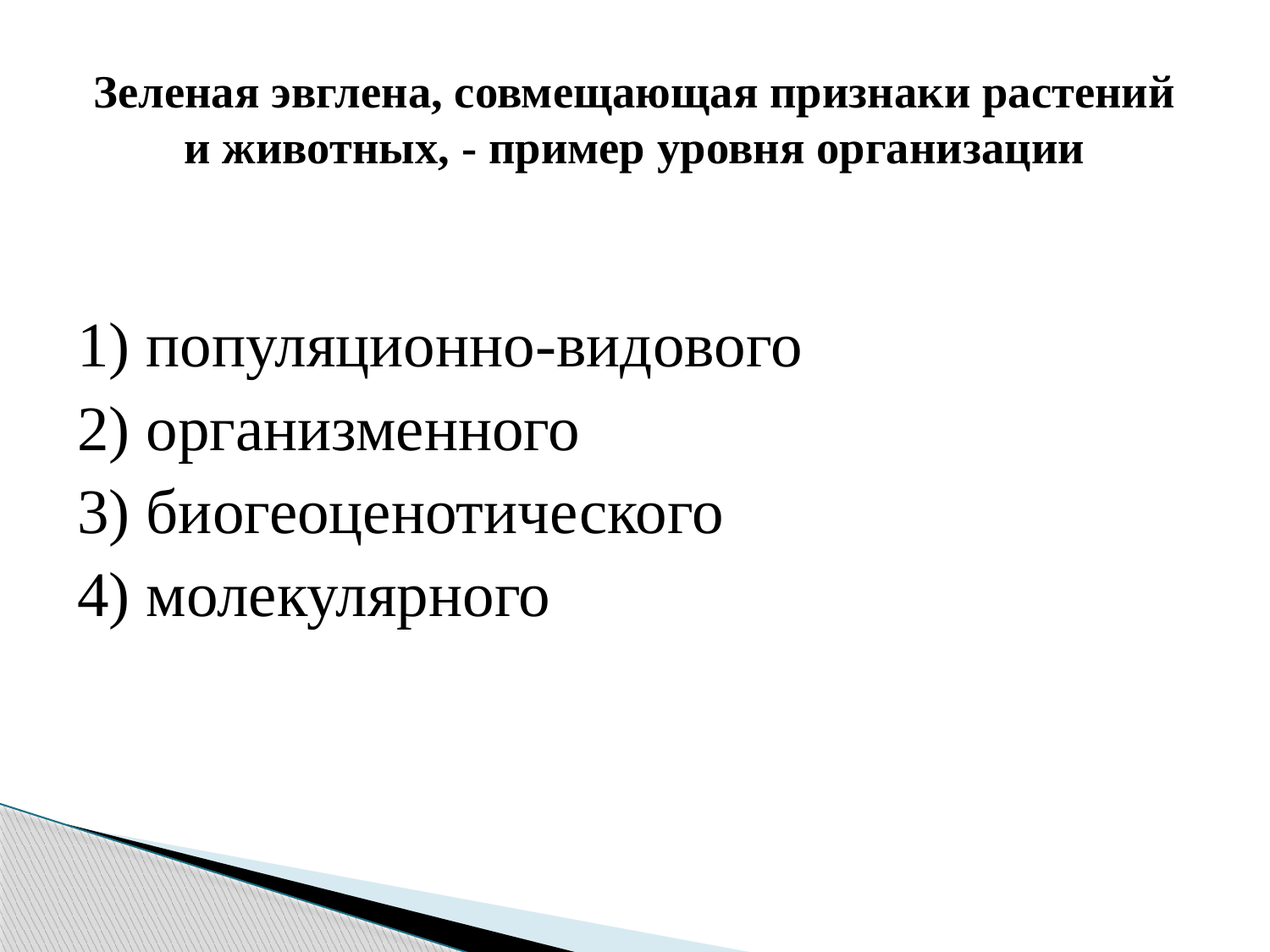

# Зеленая эвглена, совмещающая признаки растений и животных, - пример уровня организации
1) популяционно-видового
2) организменного
3) биогеоценотического
4) молекулярного